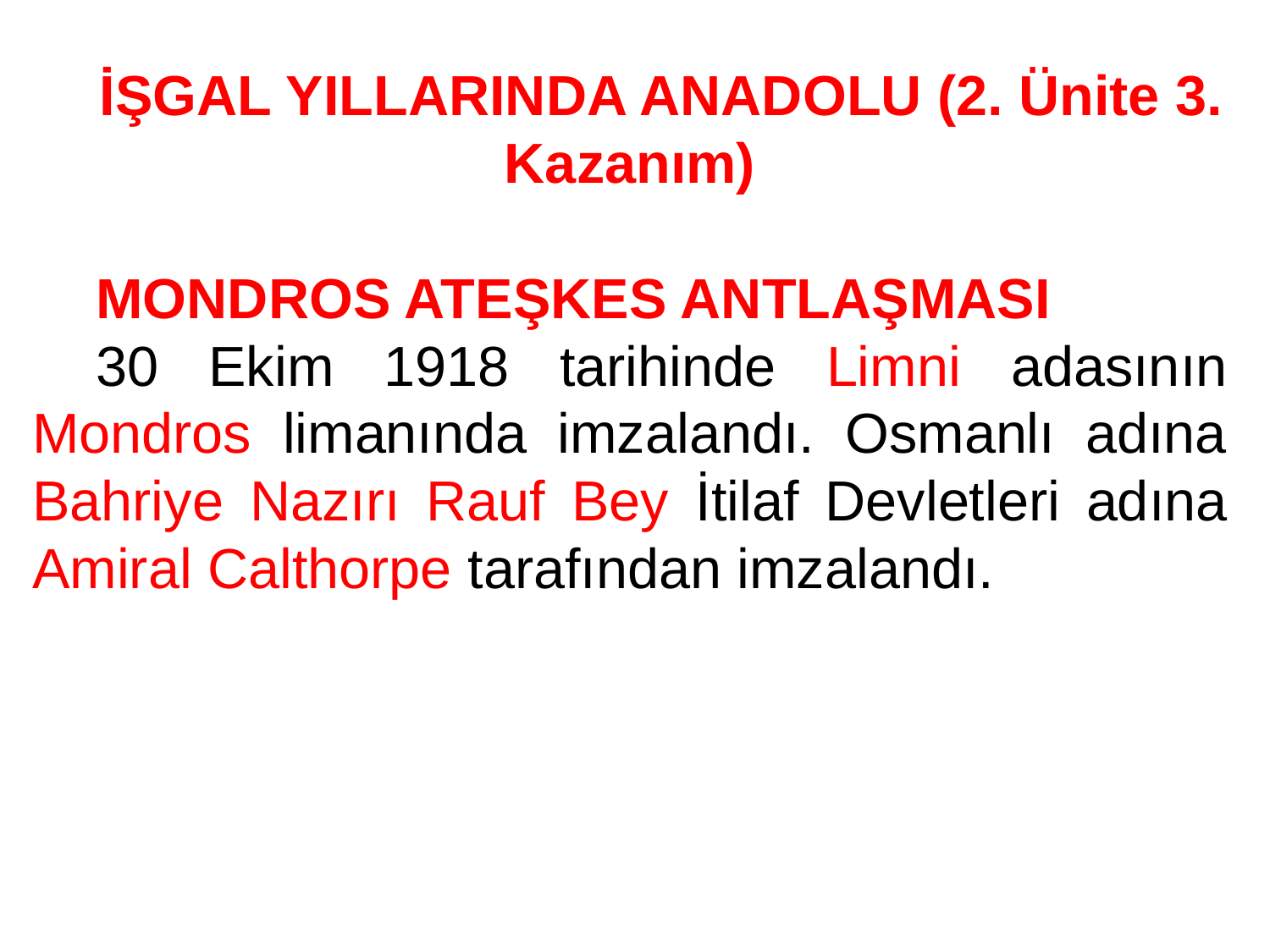

İŞGAL YILLARINDA ANADOLU (2. Ünite 3. Kazanım)

MONDROS ATEŞKES ANTLAŞMASI
30 Ekim 1918 tarihinde Limni adasının Mondros limanında imzalandı. Osmanlı adına Bahriye Nazırı Rauf Bey İtilaf Devletleri adına Amiral Calthorpe tarafından imzalandı.